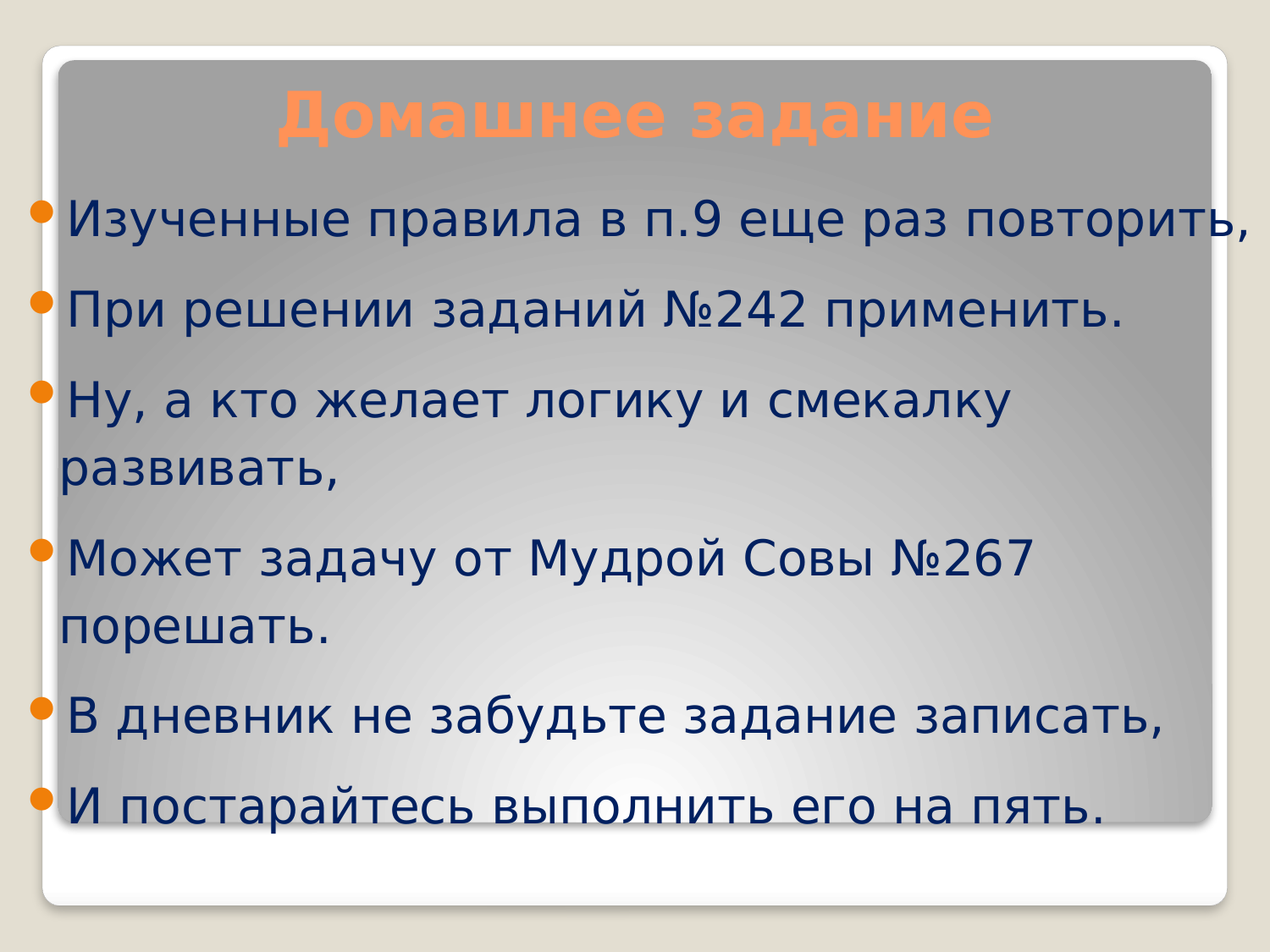

# Домашнее задание
Изученные правила в п.9 еще раз повторить,
При решении заданий №242 применить.
Ну, а кто желает логику и смекалку развивать,
Может задачу от Мудрой Совы №267 порешать.
В дневник не забудьте задание записать,
И постарайтесь выполнить его на пять.